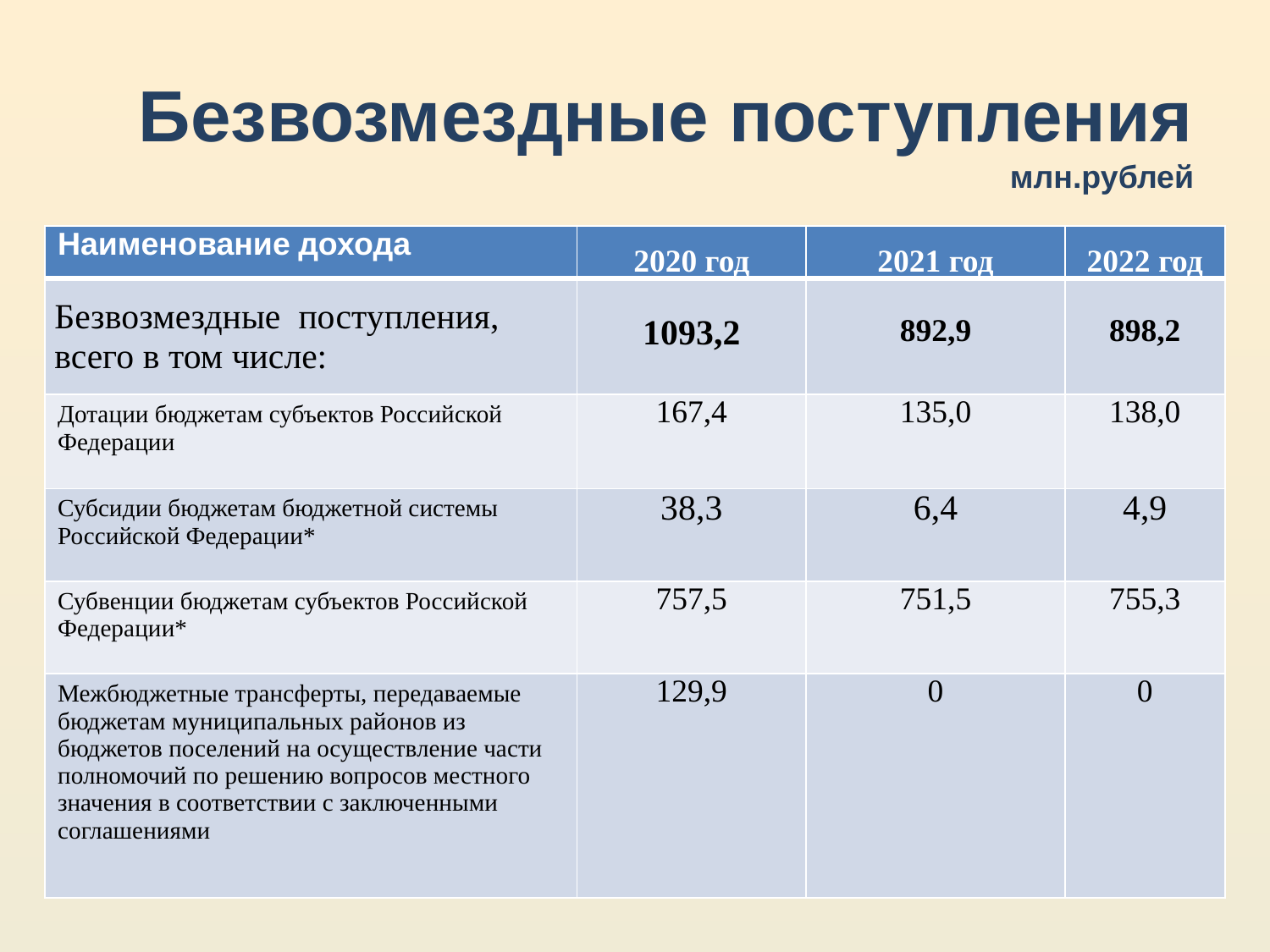

# Безвозмездные поступления млн.рублей
| Наименование дохода | 2020 год | 2021 год | 2022 год |
| --- | --- | --- | --- |
| Безвозмездные поступления, всего в том числе: | 1093,2 | 892,9 | 898,2 |
| Дотации бюджетам субъектов Российской Федерации | 167,4 | 135,0 | 138,0 |
| Субсидии бюджетам бюджетной системы Российской Федерации\* | 38,3 | 6,4 | 4,9 |
| Субвенции бюджетам субъектов Российской Федерации\* | 757,5 | 751,5 | 755,3 |
| Межбюджетные трансферты, передаваемые бюджетам муниципальных районов из бюджетов поселений на осуществление части полномочий по решению вопросов местного значения в соответствии с заключенными соглашениями | 129,9 | 0 | 0 |